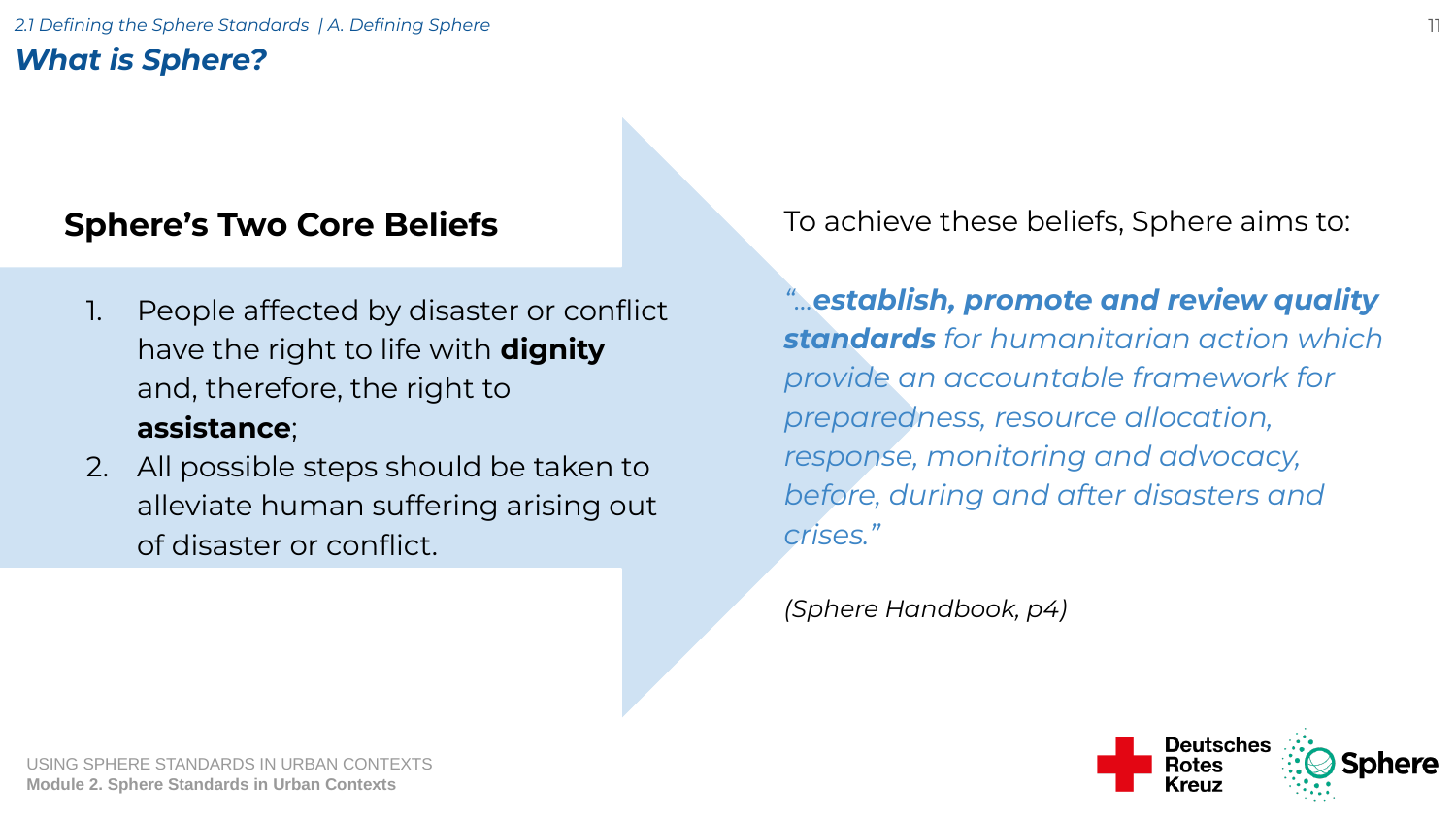

# 2.1 Defining the Sphere Standards  | A. Defining Sphere
What is Sphere?
11

Sphere’s Two Core Beliefs

People affected by disaster or conflict have the right to life with dignity and, therefore, the right to assistance;
All possible steps should be taken to alleviate human suffering arising out of disaster or conflict.

To achieve these beliefs, Sphere aims to:
“...establish, promote and review quality standards for humanitarian action which provide an accountable framework for preparedness, resource allocation, response, monitoring and advocacy, before, during and after disasters and crises.”
(Sphere Handbook, p4)
USING SPHERE STANDARDS IN URBAN CONTEXTS
Module 2. Sphere Standards in Urban Contexts